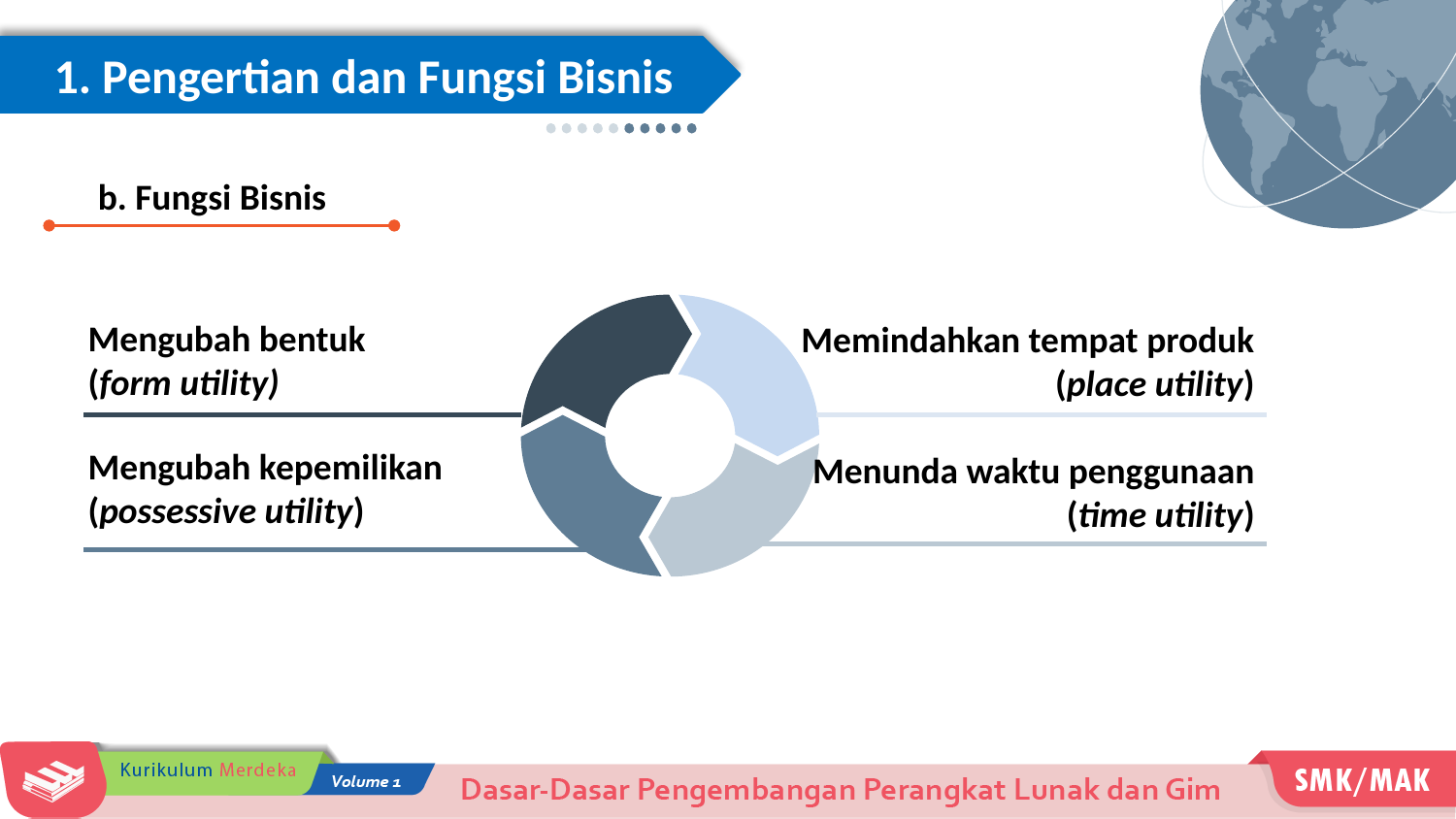

1. Pengertian dan Fungsi Bisnis

b. Fungsi Bisnis

Mengubah bentuk
(form utility)

Memindahkan tempat produk
(place utility)

Mengubah kepemilikan (possessive utility)
Menunda waktu penggunaan
(time utility)